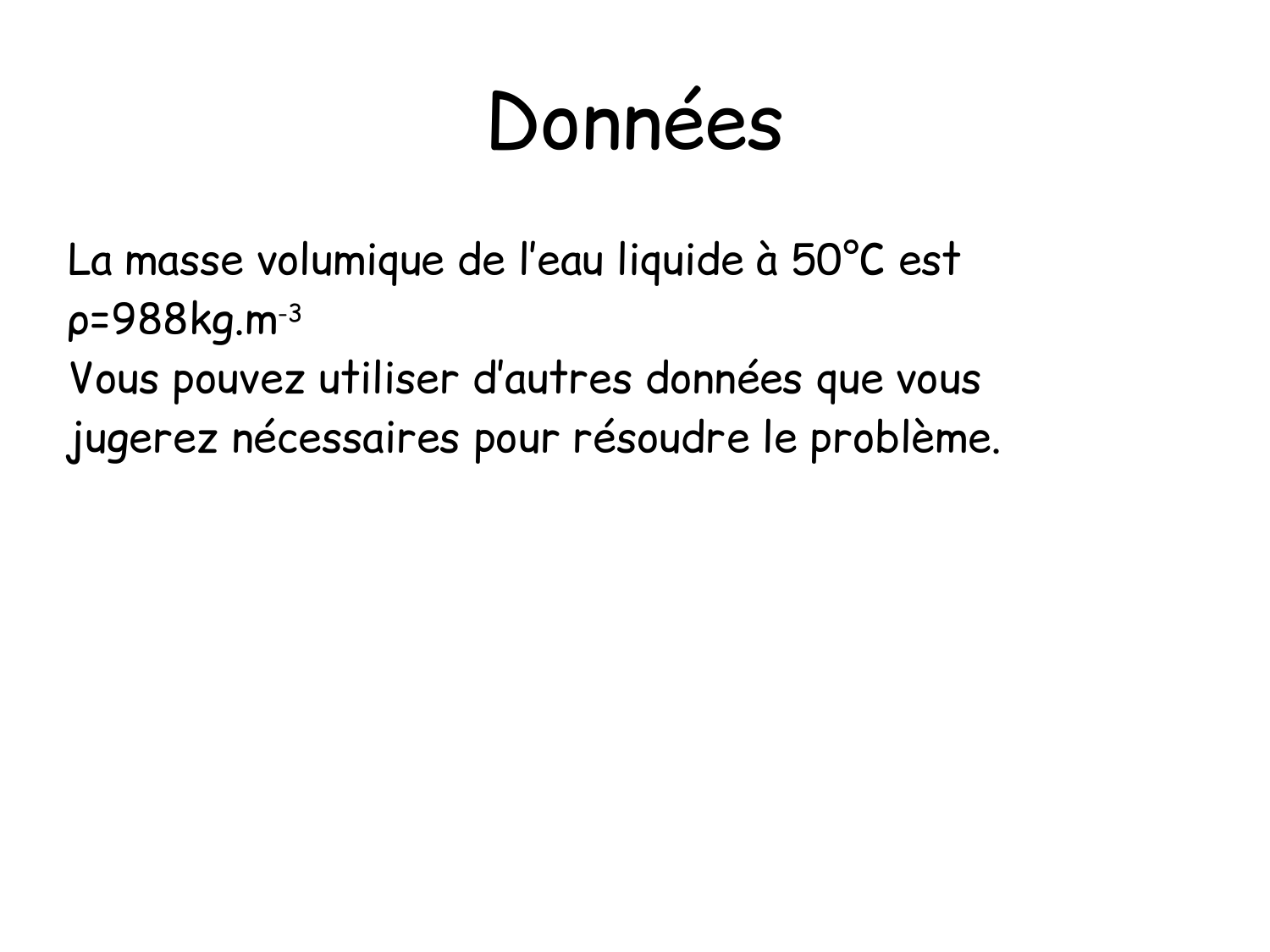

# Données
La masse volumique de l’eau liquide à 50°C est
ρ=988kg.m-3
Vous pouvez utiliser d’autres données que vous
jugerez nécessaires pour résoudre le problème.